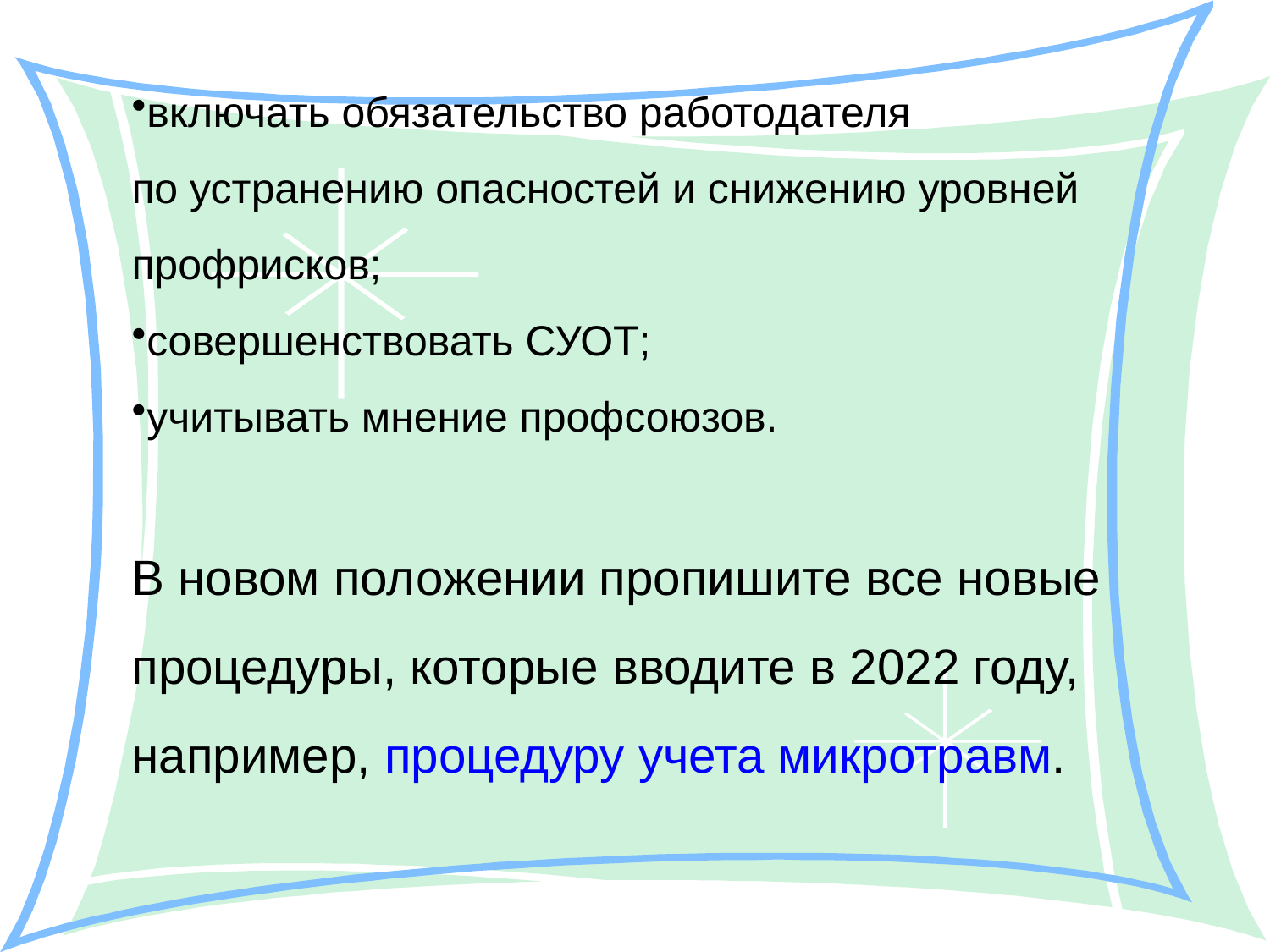

включать обязательство работодателя по устранению опасностей и снижению уровней профрисков;
совершенствовать СУОТ;
учитывать мнение профсоюзов.

В новом положении пропишите все новые процедуры, которые вводите в 2022 году, например, процедуру учета микротравм.